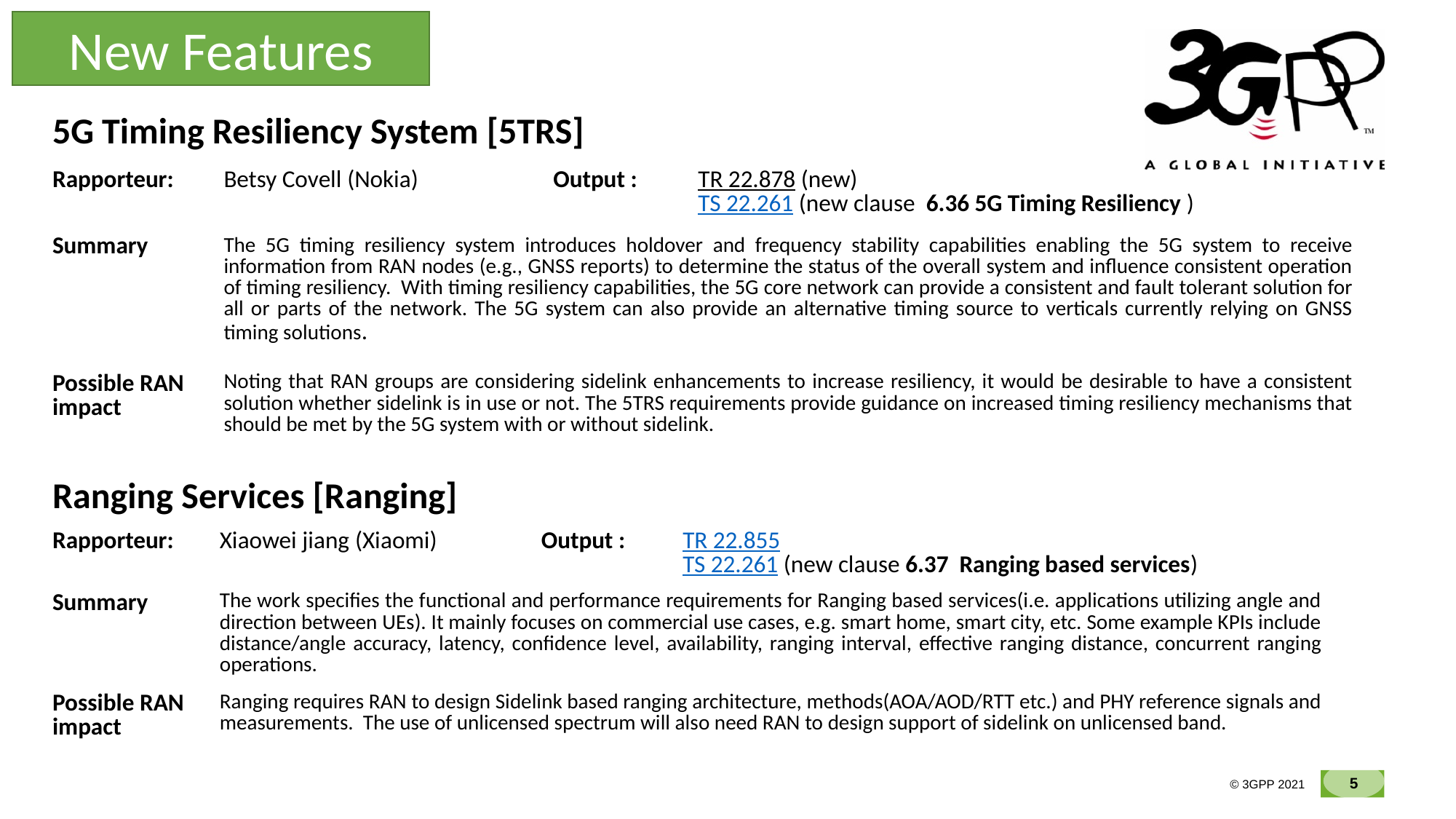

New Features
| 5G Timing Resiliency System [5TRS] |  |  |  |
| --- | --- | --- | --- |
| Rapporteur: | Betsy Covell (Nokia) | Output : | TR 22.878 (new) TS 22.261 (new clause 6.36 5G Timing Resiliency ) |
| Summary | The 5G timing resiliency system introduces holdover and frequency stability capabilities enabling the 5G system to receive information from RAN nodes (e.g., GNSS reports) to determine the status of the overall system and influence consistent operation of timing resiliency.  With timing resiliency capabilities, the 5G core network can provide a consistent and fault tolerant solution for all or parts of the network. The 5G system can also provide an alternative timing source to verticals currently relying on GNSS timing solutions. |  |  |
| Possible RAN impact | Noting that RAN groups are considering sidelink enhancements to increase resiliency, it would be desirable to have a consistent solution whether sidelink is in use or not. The 5TRS requirements provide guidance on increased timing resiliency mechanisms that should be met by the 5G system with or without sidelink. |  |  |
| Ranging Services [Ranging] |  |  |  |
| --- | --- | --- | --- |
| Rapporteur: | Xiaowei jiang (Xiaomi) | Output : | TR 22.855 TS 22.261 (new clause 6.37 Ranging based services) |
| Summary | The work specifies the functional and performance requirements for Ranging based services(i.e. applications utilizing angle and direction between UEs). It mainly focuses on commercial use cases, e.g. smart home, smart city, etc. Some example KPIs include distance/angle accuracy, latency, confidence level, availability, ranging interval, effective ranging distance, concurrent ranging operations. |  |  |
| Possible RAN impact | Ranging requires RAN to design Sidelink based ranging architecture, methods(AOA/AOD/RTT etc.) and PHY reference signals and measurements. The use of unlicensed spectrum will also need RAN to design support of sidelink on unlicensed band. |  |  |